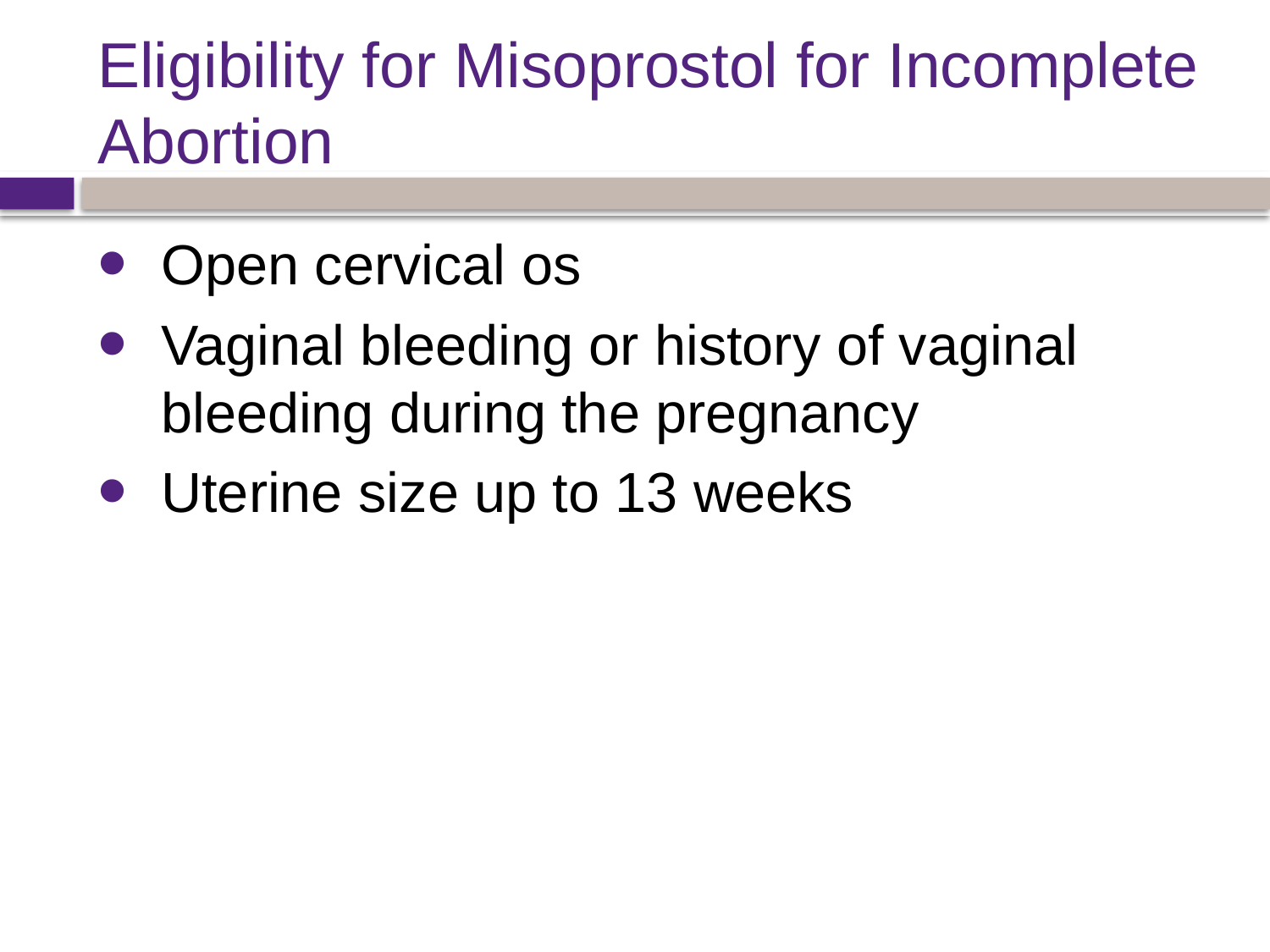

# Eligibility for Misoprostol for Incomplete Abortion
Open cervical os
Vaginal bleeding or history of vaginal bleeding during the pregnancy
Uterine size up to 13 weeks